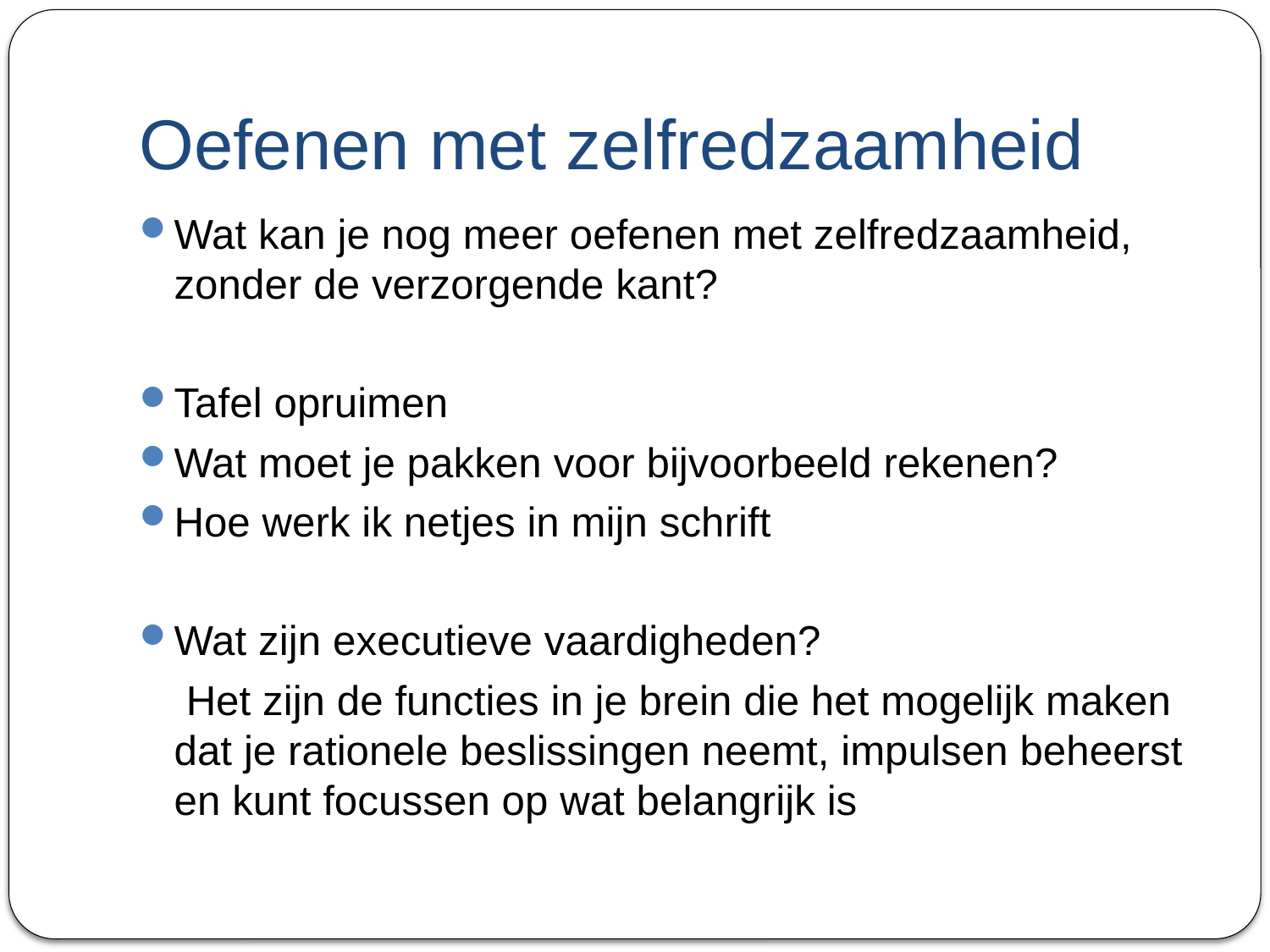

# Oefenen met zelfredzaamheid
Wat kan je nog meer oefenen met zelfredzaamheid, zonder de verzorgende kant?

Tafel opruimen
Wat moet je pakken voor bijvoorbeeld rekenen?
Hoe werk ik netjes in mijn schrift

Wat zijn executieve vaardigheden?
    Het zijn de functies in je brein die het mogelijk maken dat je rationele beslissingen neemt, impulsen beheerst en kunt focussen op wat belangrijk is